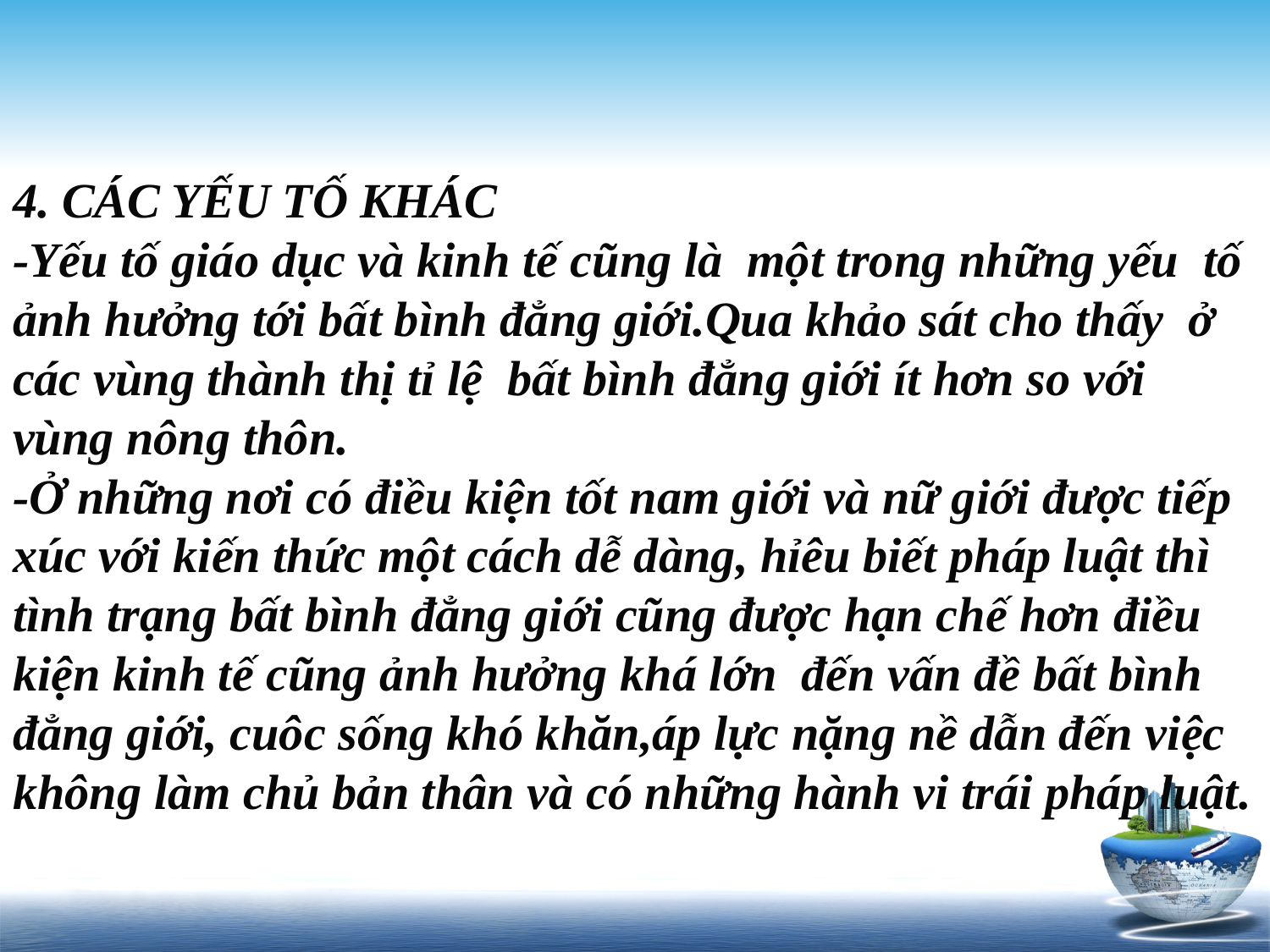

# 4. CÁC YẾU TỐ KHÁC -Yếu tố giáo dục và kinh tế cũng là  một trong những yếu  tố ảnh hưởng tới bất bình đẳng giới.Qua khảo sát cho thấy  ở các vùng thành thị tỉ lệ  bất bình đẳng giới ít hơn so với vùng nông thôn. -Ở những nơi có điều kiện tốt nam giới và nữ giới được tiếp xúc với kiến thức một cách dễ dàng, hỉêu biết pháp luật thì tình trạng bất bình đẳng giới cũng được hạn chế hơn điều kiện kinh tế cũng ảnh hưởng khá lớn  đến vấn đề bất bình đẳng giới, cuôc sống khó khăn,áp lực nặng nề dẫn đến việc không làm chủ bản thân và có những hành vi trái pháp luật.